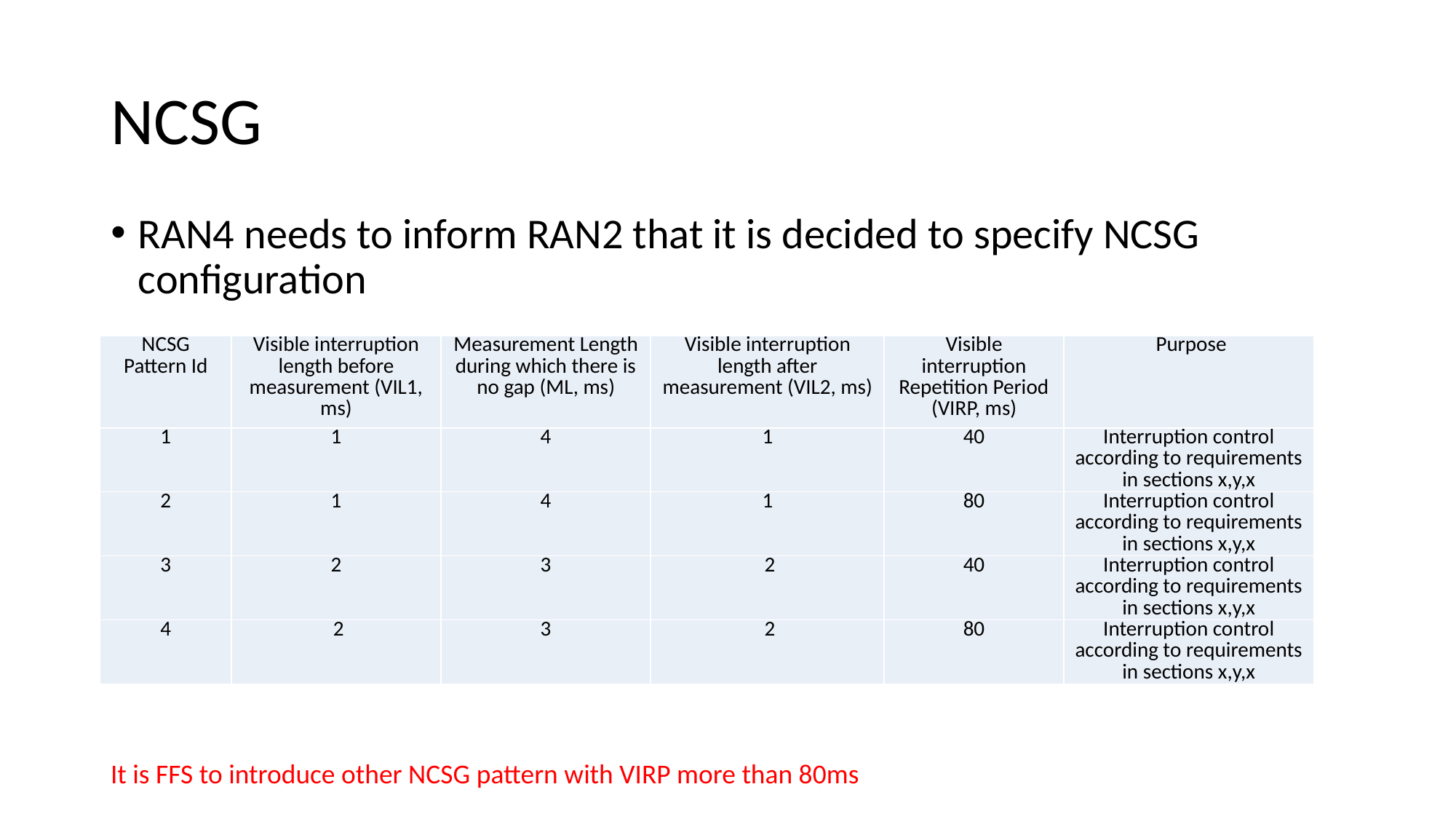

# NCSG
RAN4 needs to inform RAN2 that it is decided to specify NCSG configuration

| NCSG Pattern Id | Visible interruption length before measurement (VIL1, ms) | Measurement Length during which there is no gap (ML, ms) | Visible interruption length after measurement (VIL2, ms) | Visible interruption Repetition Period (VIRP, ms) | Purpose |
| --- | --- | --- | --- | --- | --- |
| 1 | 1 | 4 | 1 | 40 | Interruption control according to requirements in sections x,y,x |
| 2 | 1 | 4 | 1 | 80 | Interruption control according to requirements in sections x,y,x |
| 3 | 2 | 3 | 2 | 40 | Interruption control according to requirements in sections x,y,x |
| 4 | 2 | 3 | 2 | 80 | Interruption control according to requirements in sections x,y,x |
It is FFS to introduce other NCSG pattern with VIRP more than 80ms